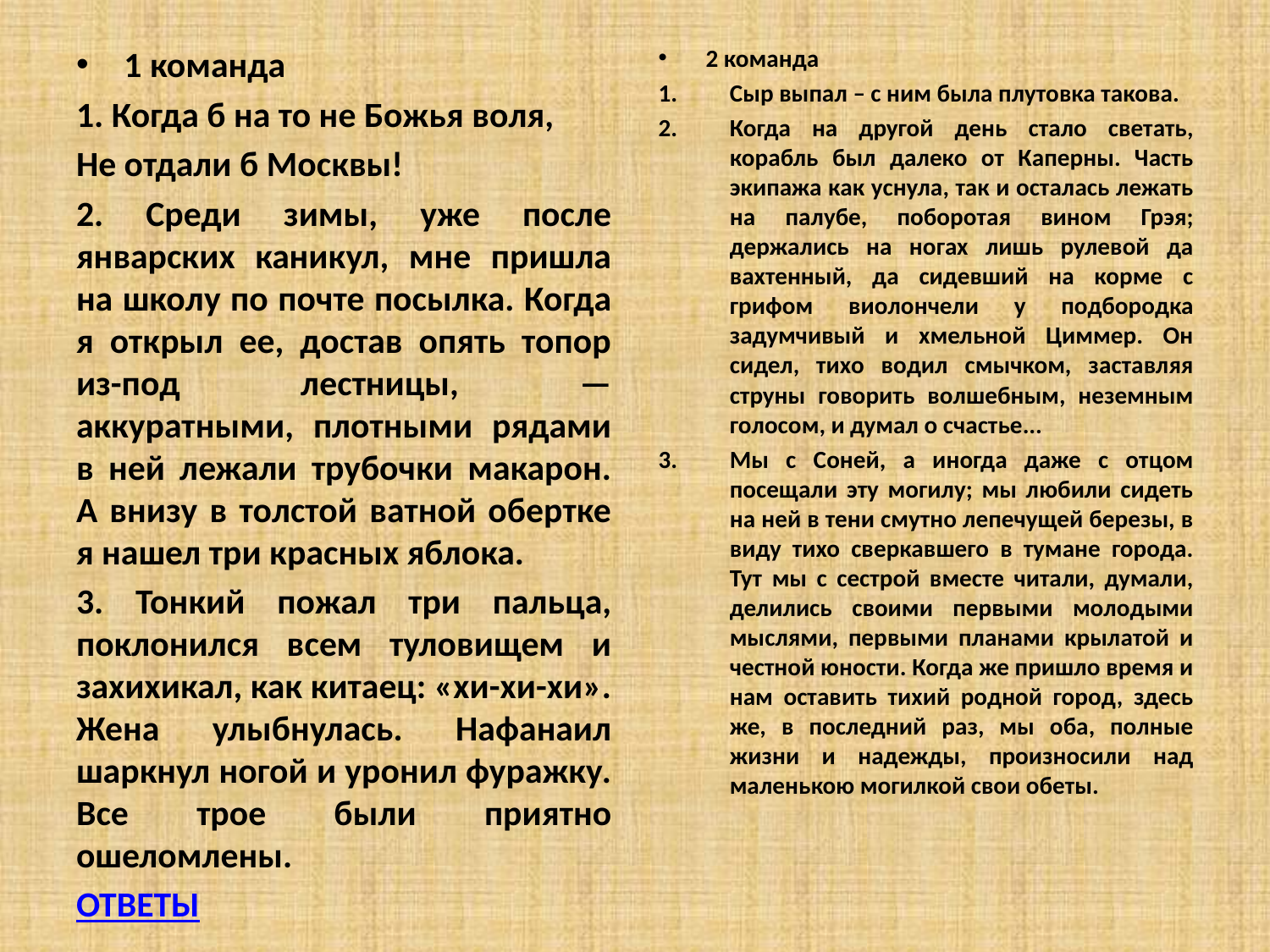

1 команда
1. Когда б на то не Божья воля,
Не отдали б Москвы!
2. Среди зимы, уже после январских каникул, мне пришла на школу по почте посылка. Когда я открыл ее, достав опять топор из-под лестницы, — аккуратными, плотными рядами в ней лежали трубочки макарон. А внизу в толстой ватной обертке я нашел три красных яблока.
3. Тонкий пожал три пальца, поклонился всем туловищем и захихикал, как китаец: «хи-хи-хи». Жена улыбнулась. Нафанаил шаркнул ногой и уронил фуражку. Все трое были приятно ошеломлены.
ОТВЕТЫ
2 команда
Сыр выпал – с ним была плутовка такова.
Когда на другой день стало светать, корабль был далеко от Каперны. Часть экипажа как уснула, так и осталась лежать на палубе, поборотая вином Грэя; держались на ногах лишь рулевой да вахтенный, да сидевший на корме с грифом виолончели у подбородка задумчивый и хмельной Циммер. Он сидел, тихо водил смычком, заставляя струны говорить волшебным, неземным голосом, и думал о счастье...
Мы с Соней, а иногда даже с отцом посещали эту могилу; мы любили сидеть на ней в тени смутно лепечущей березы, в виду тихо сверкавшего в тумане города. Тут мы с сестрой вместе читали, думали, делились своими первыми молодыми мыслями, первыми планами крылатой и честной юности. Когда же пришло время и нам оставить тихий родной город, здесь же, в последний раз, мы оба, полные жизни и надежды, произносили над маленькою могилкой свои обеты.